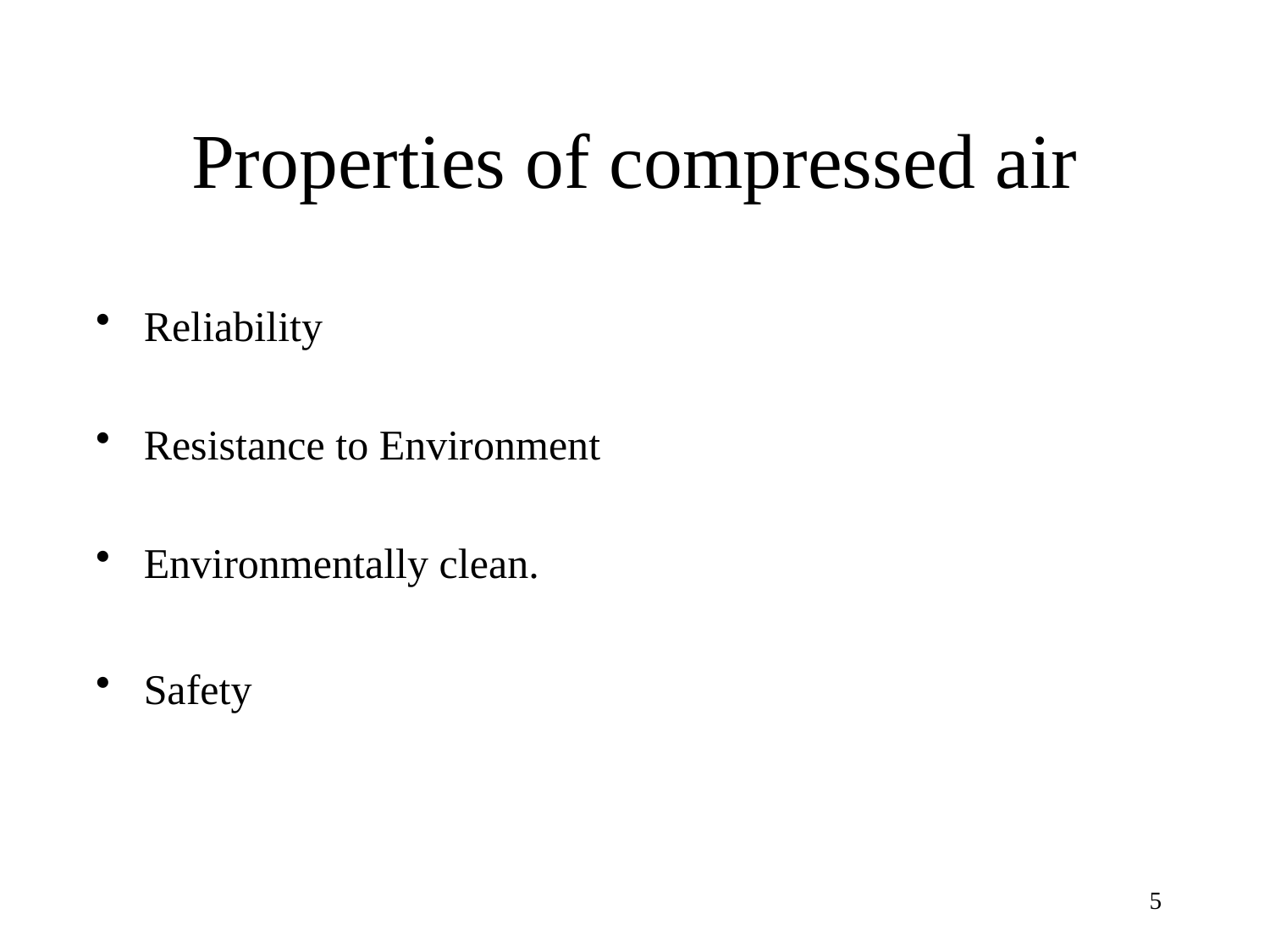

# Properties of compressed air
Reliability

Resistance to Environment

Environmentally clean.

Safety

5